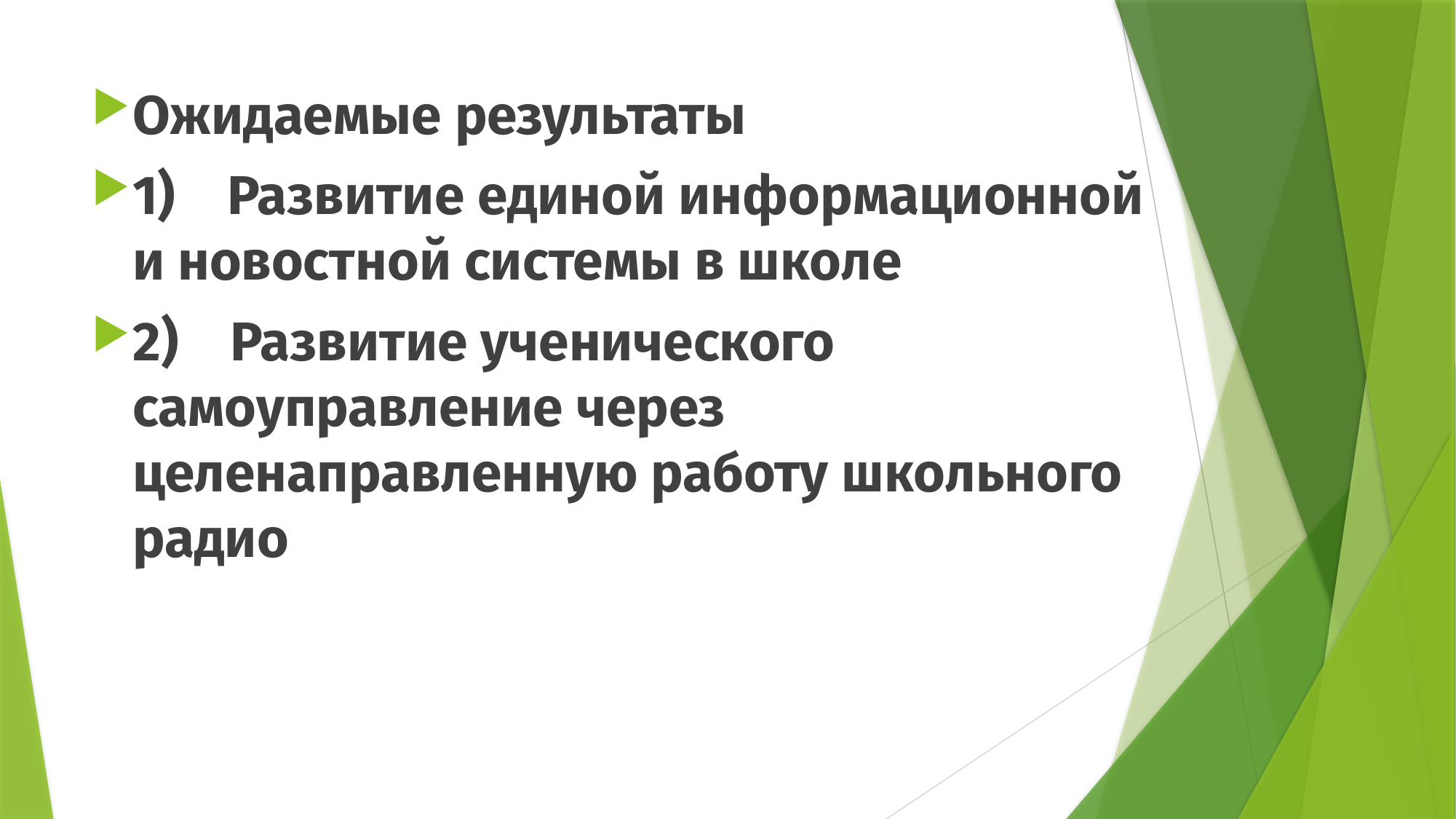

Ожидаемые результаты
1)    Развитие единой информационной и новостной системы в школе
2)    Развитие ученического самоуправление через целенаправленную работу школьного радио